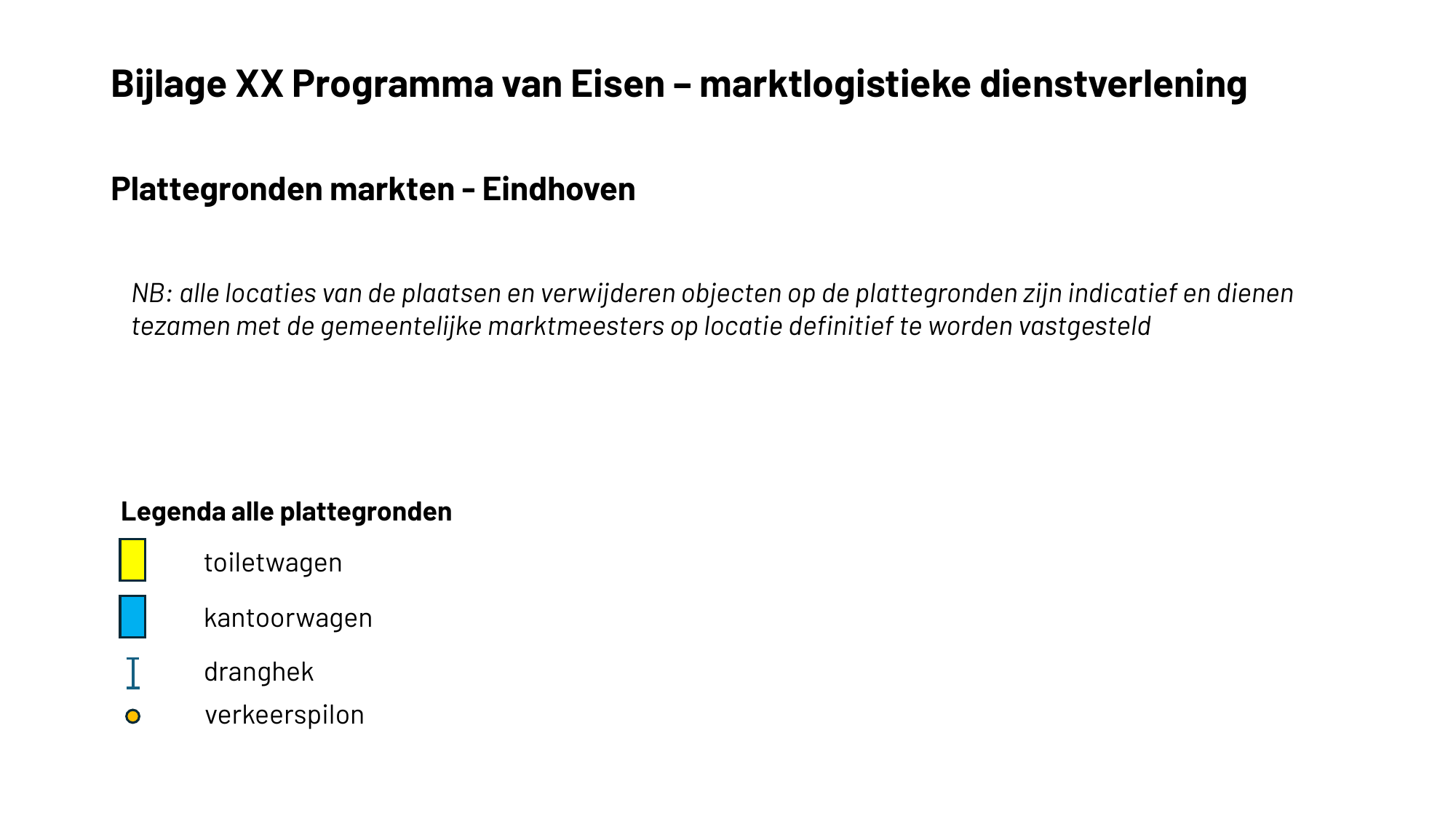

# Bijlage XX Programma van Eisen – marktlogistieke dienstverlening Plattegronden markten - Eindhoven
NB: alle locaties van de plaatsen en verwijderen objecten op de plattegronden zijn indicatief en dienen tezamen met de gemeentelijke marktmeesters op locatie definitief te worden vastgesteld
Legenda alle plattegronden

toiletwagen
kantoorwagen

dranghek
verkeerspilon